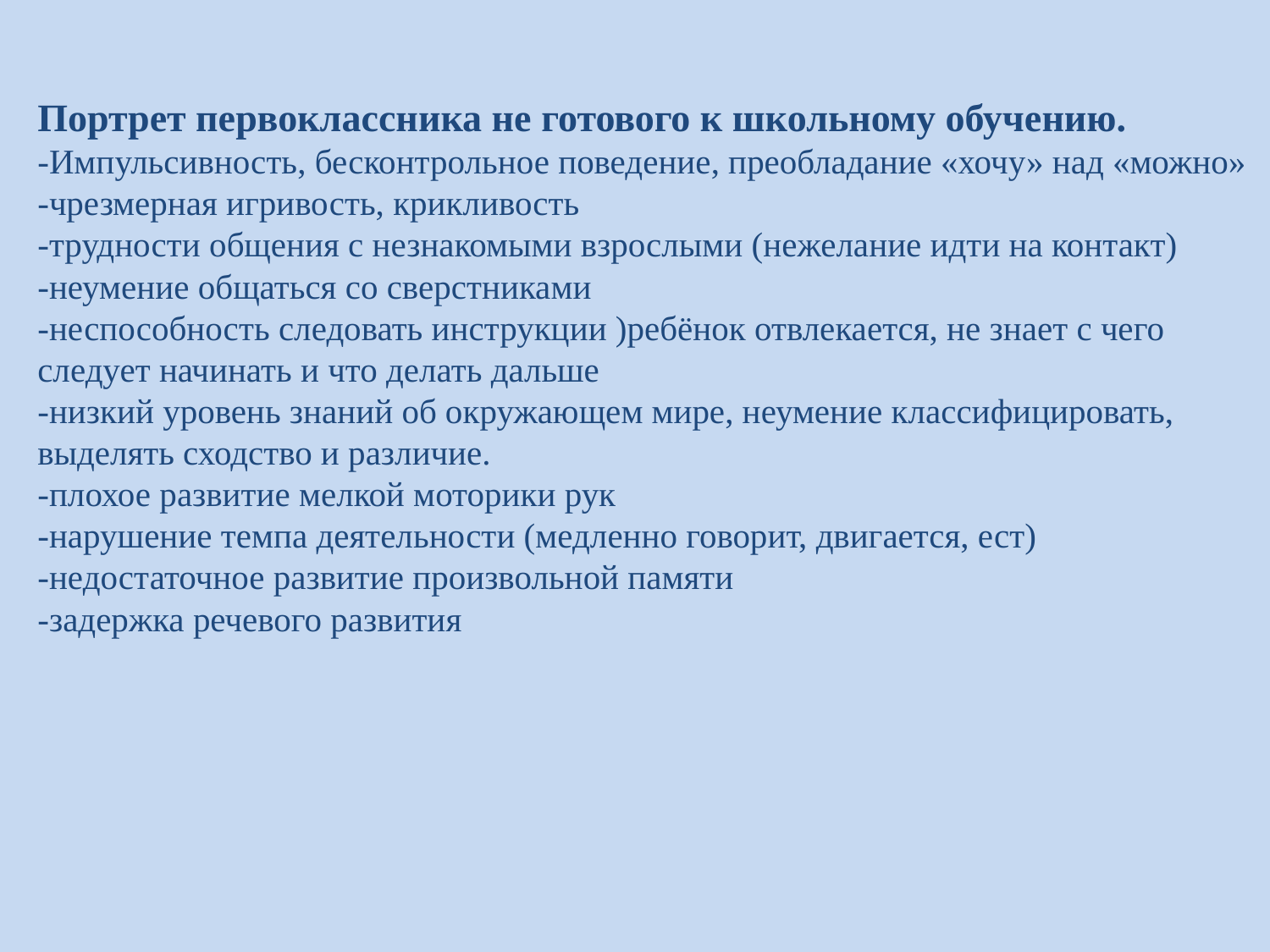

# Портрет первоклассника не готового к школьному обучению. -Импульсивность, бесконтрольное поведение, преобладание «хочу» над «можно» -чрезмерная игривость, крикливость -трудности общения с незнакомыми взрослыми (нежелание идти на контакт) -неумение общаться со сверстниками -неспособность следовать инструкции )ребёнок отвлекается, не знает с чего следует начинать и что делать дальше -низкий уровень знаний об окружающем мире, неумение классифицировать, выделять сходство и различие. -плохое развитие мелкой моторики рук -нарушение темпа деятельности (медленно говорит, двигается, ест) -недостаточное развитие произвольной памяти -задержка речевого развития